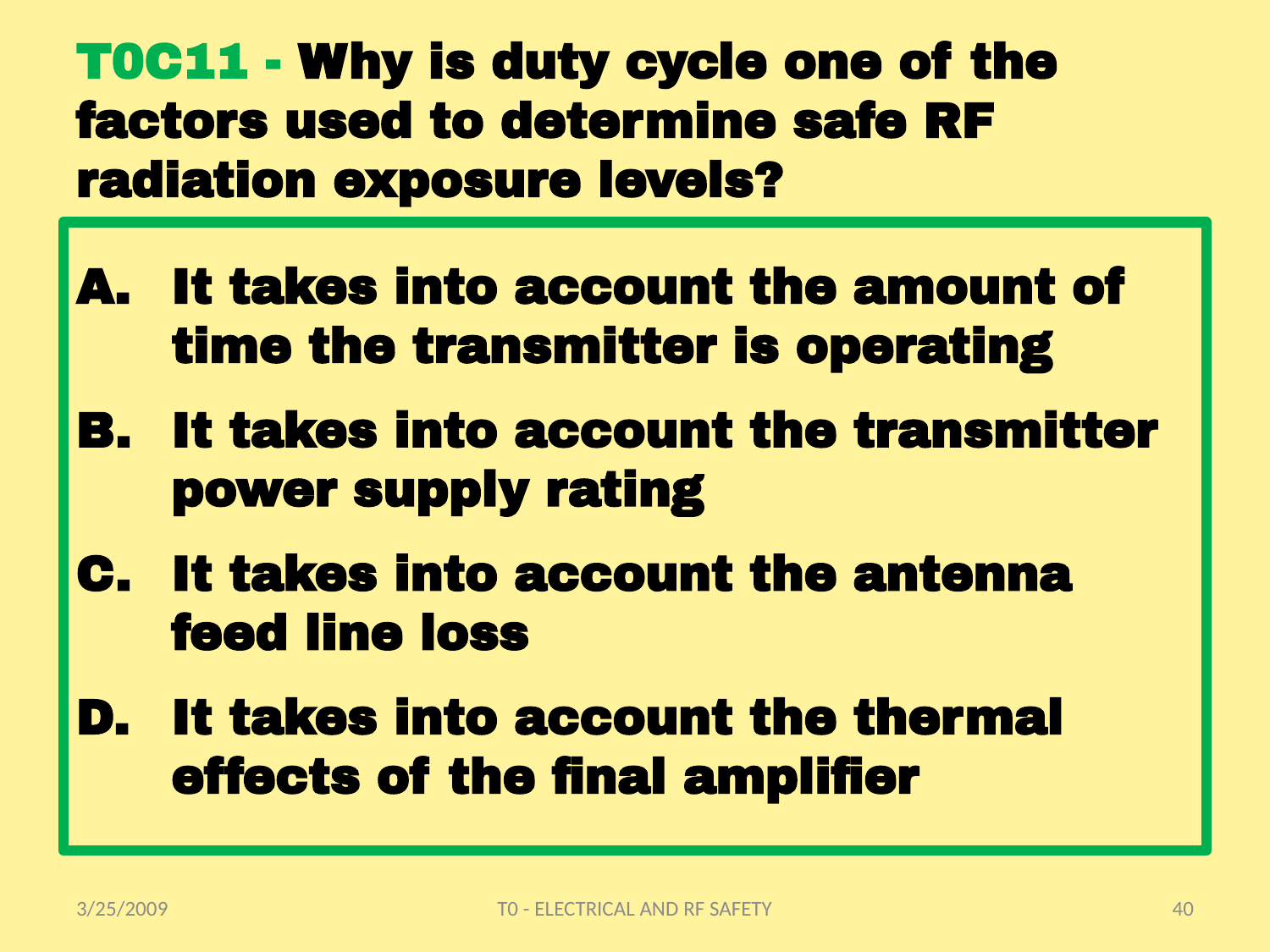

# T0C11 - Why is duty cycle one of the factors used to determine safe RF radiation exposure levels?

It takes into account the amount of time the transmitter is operating

It takes into account the transmitter power supply rating

It takes into account the antenna feed line loss

It takes into account the thermal effects of the final amplifier
3/25/2009
T0 - ELECTRICAL AND RF SAFETY
40